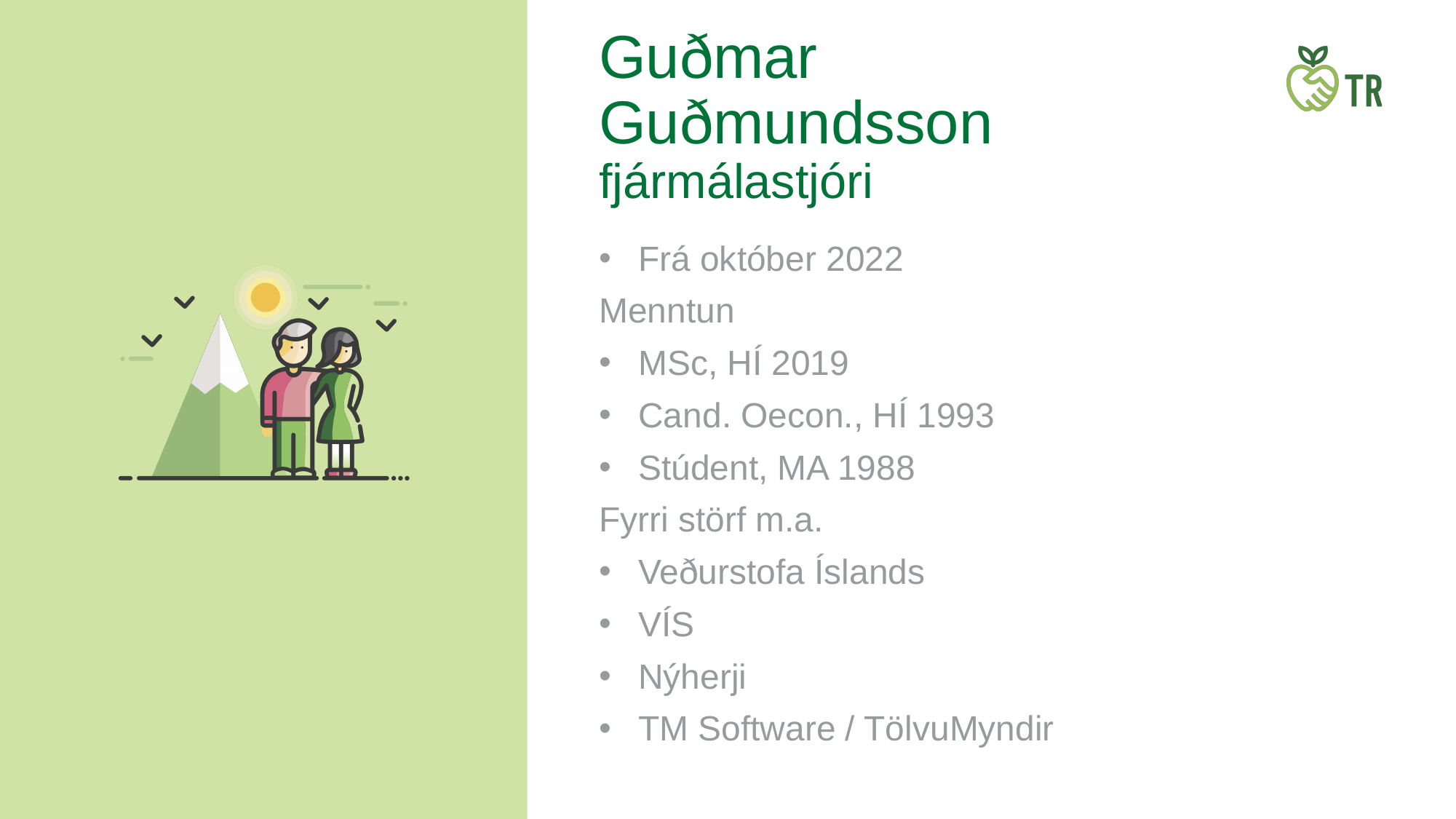

# Guðmar Guðmundsson fjármálastjóri
Frá október 2022
Menntun
MSc, HÍ 2019
Cand. Oecon., HÍ 1993
Stúdent, MA 1988
Fyrri störf m.a.
Veðurstofa Íslands
VÍS
Nýherji
TM Software / TölvuMyndir